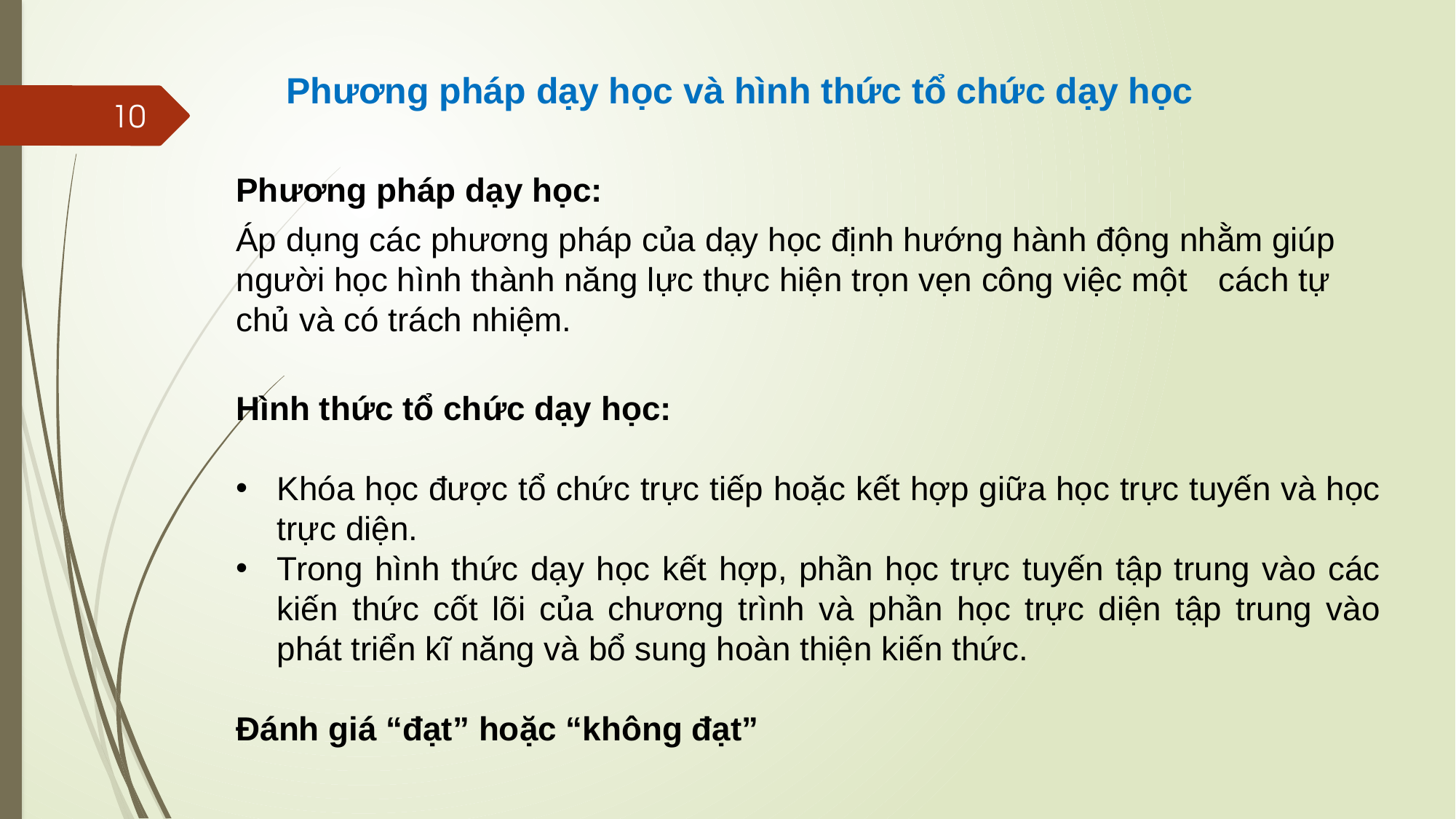

Phương pháp dạy học và hình thức tổ chức dạy học

Phương pháp dạy học:
Áp dụng các phương pháp của dạy học định hướng hành động nhằm giúp người học hình thành năng lực thực hiện trọn vẹn công việc một 	cách tự chủ và có trách nhiệm.

Hình thức tổ chức dạy học:

Khóa học được tổ chức trực tiếp hoặc kết hợp giữa học trực tuyến và học trực diện.
Trong hình thức dạy học kết hợp, phần học trực tuyến tập trung vào các kiến thức cốt lõi của chương trình và phần học trực diện tập trung vào phát triển kĩ năng và bổ sung hoàn thiện kiến thức.

Đánh giá “đạt” hoặc “không đạt”

10